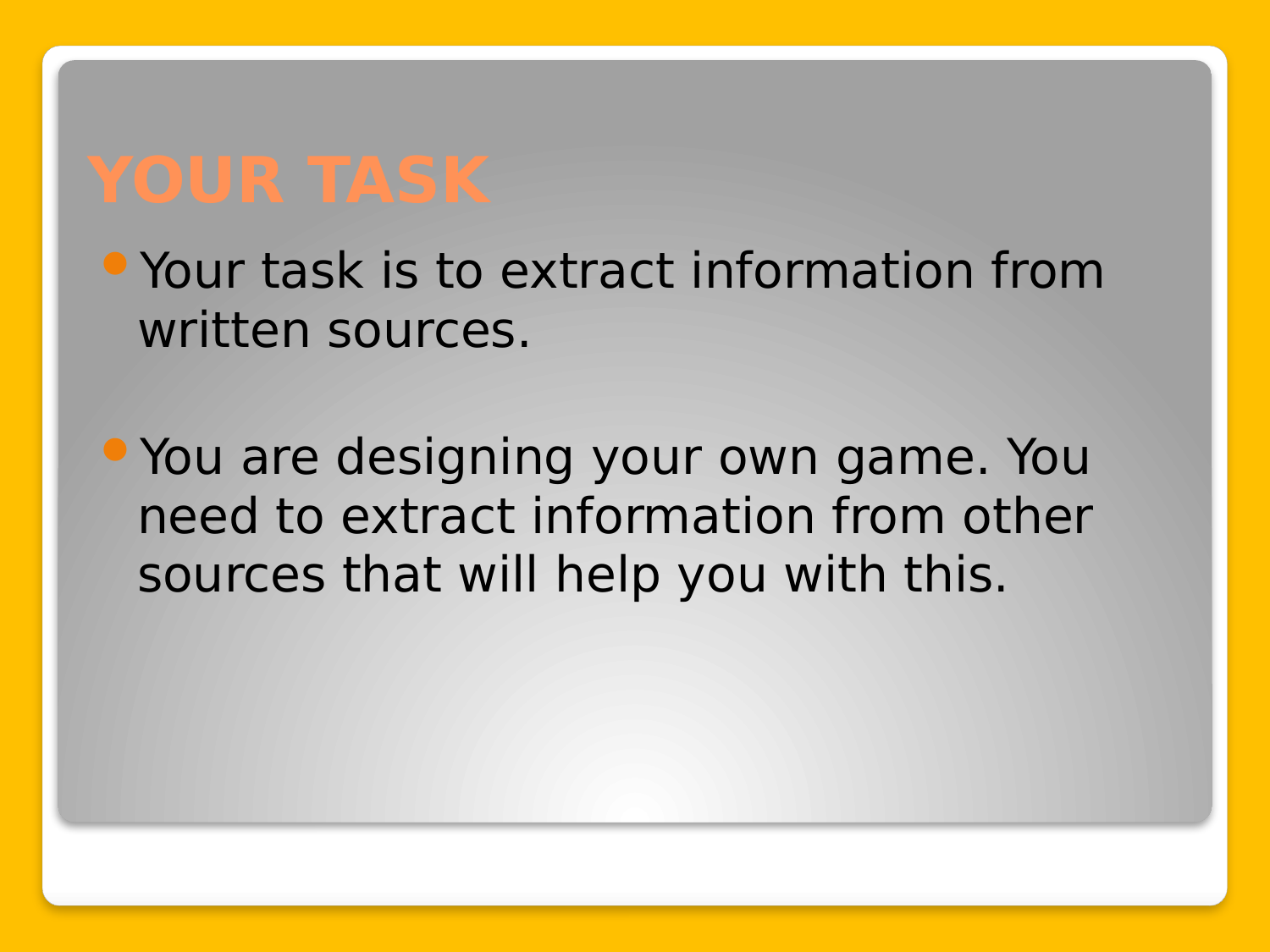

# YOUR TASK
Your task is to extract information from written sources.

You are designing your own game. You need to extract information from other sources that will help you with this.